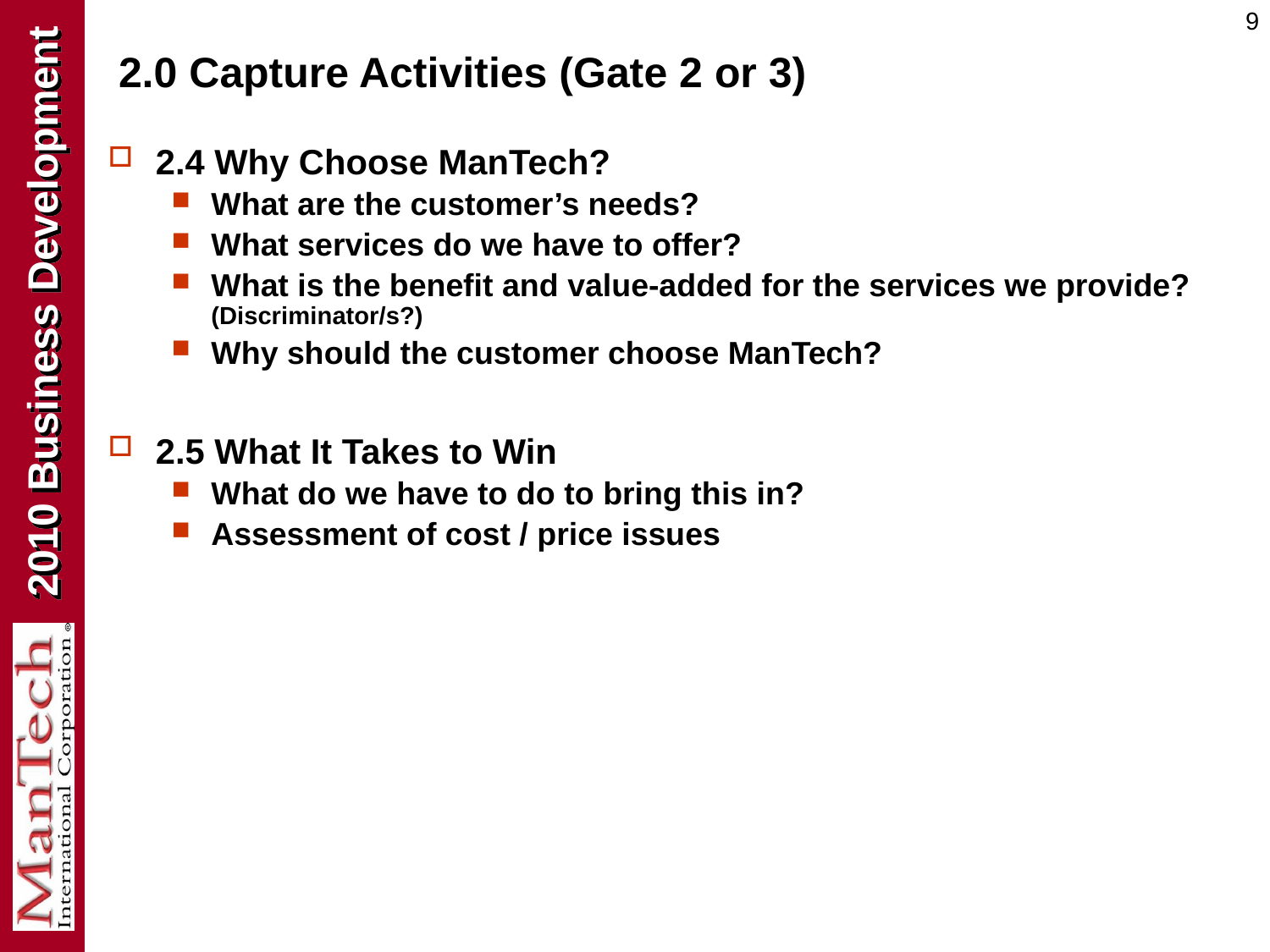

9
# 2.0 Capture Activities (Gate 2 or 3)
2.4 Why Choose ManTech?
What are the customer’s needs?
What services do we have to offer?
What is the benefit and value-added for the services we provide? (Discriminator/s?)
Why should the customer choose ManTech?

2.5 What It Takes to Win
What do we have to do to bring this in?
Assessment of cost / price issues